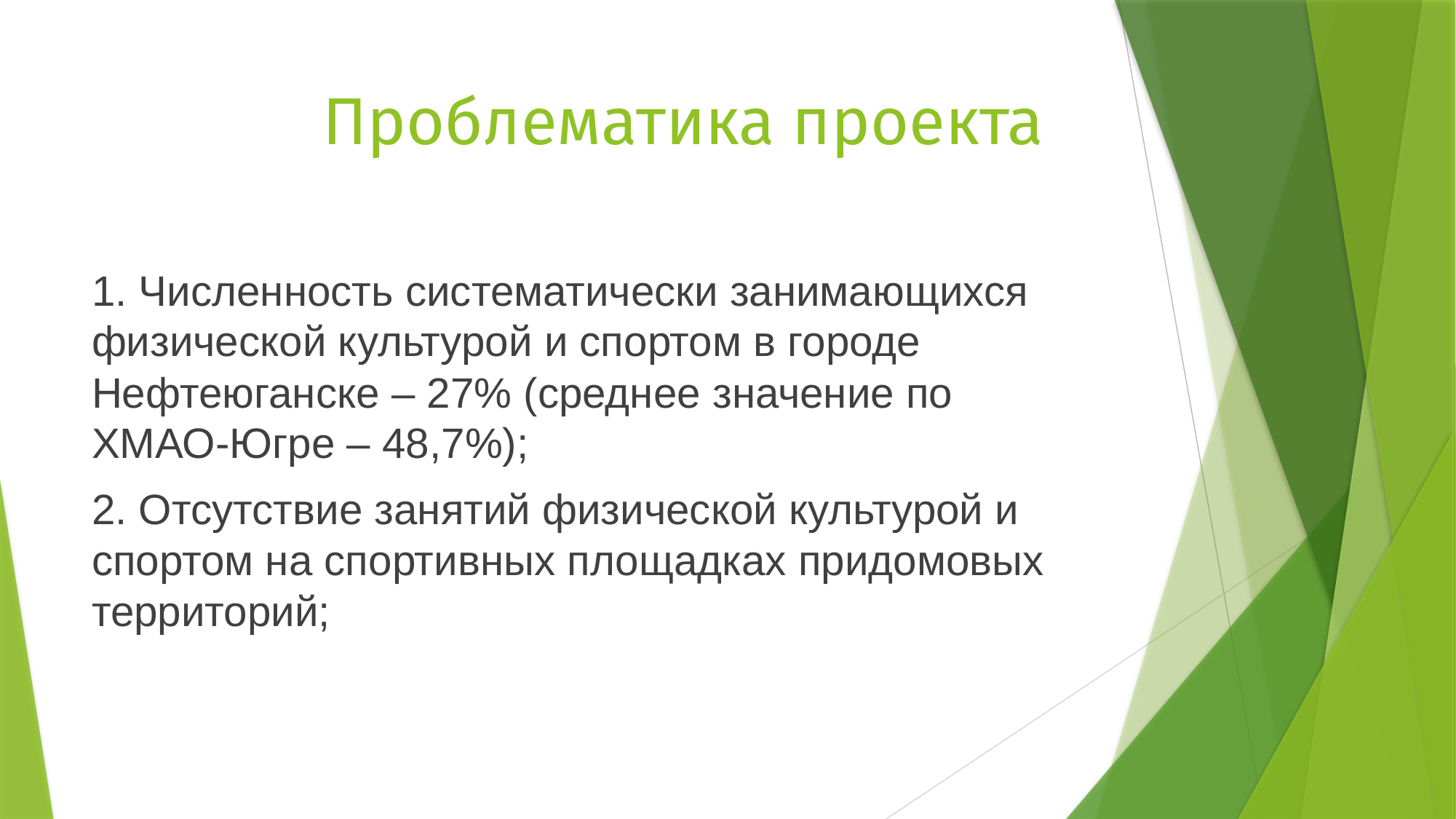

# Проблематика проекта
1. Численность систематически занимающихся физической культурой и спортом в городе Нефтеюганске – 27% (среднее значение по ХМАО-Югре – 48,7%);
2. Отсутствие занятий физической культурой и спортом на спортивных площадках придомовых территорий;